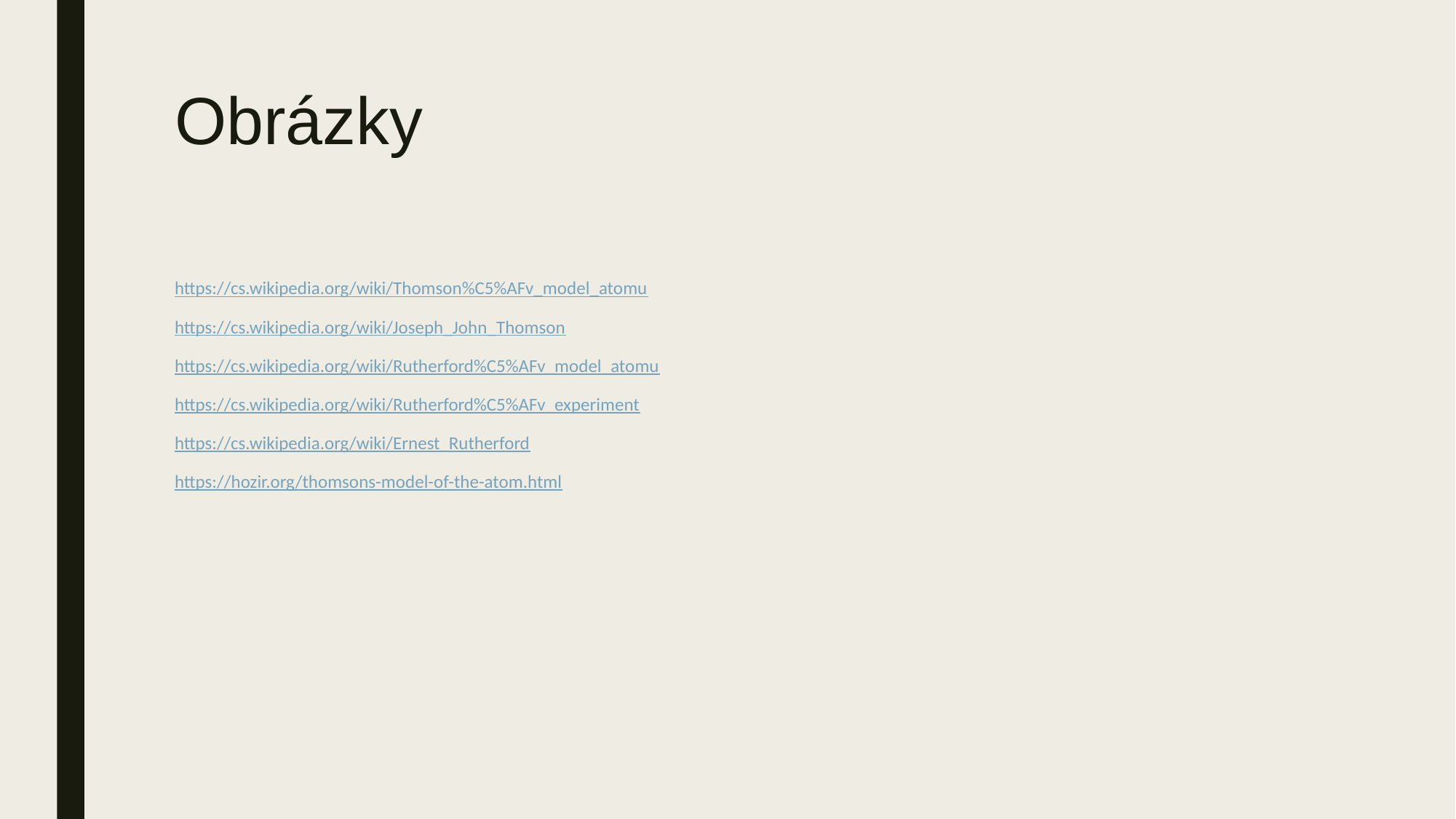

# Obrázky
https://cs.wikipedia.org/wiki/Thomson%C5%AFv_model_atomu
https://cs.wikipedia.org/wiki/Joseph_John_Thomson
https://cs.wikipedia.org/wiki/Rutherford%C5%AFv_model_atomu
https://cs.wikipedia.org/wiki/Rutherford%C5%AFv_experiment
https://cs.wikipedia.org/wiki/Ernest_Rutherford
https://hozir.org/thomsons-model-of-the-atom.html